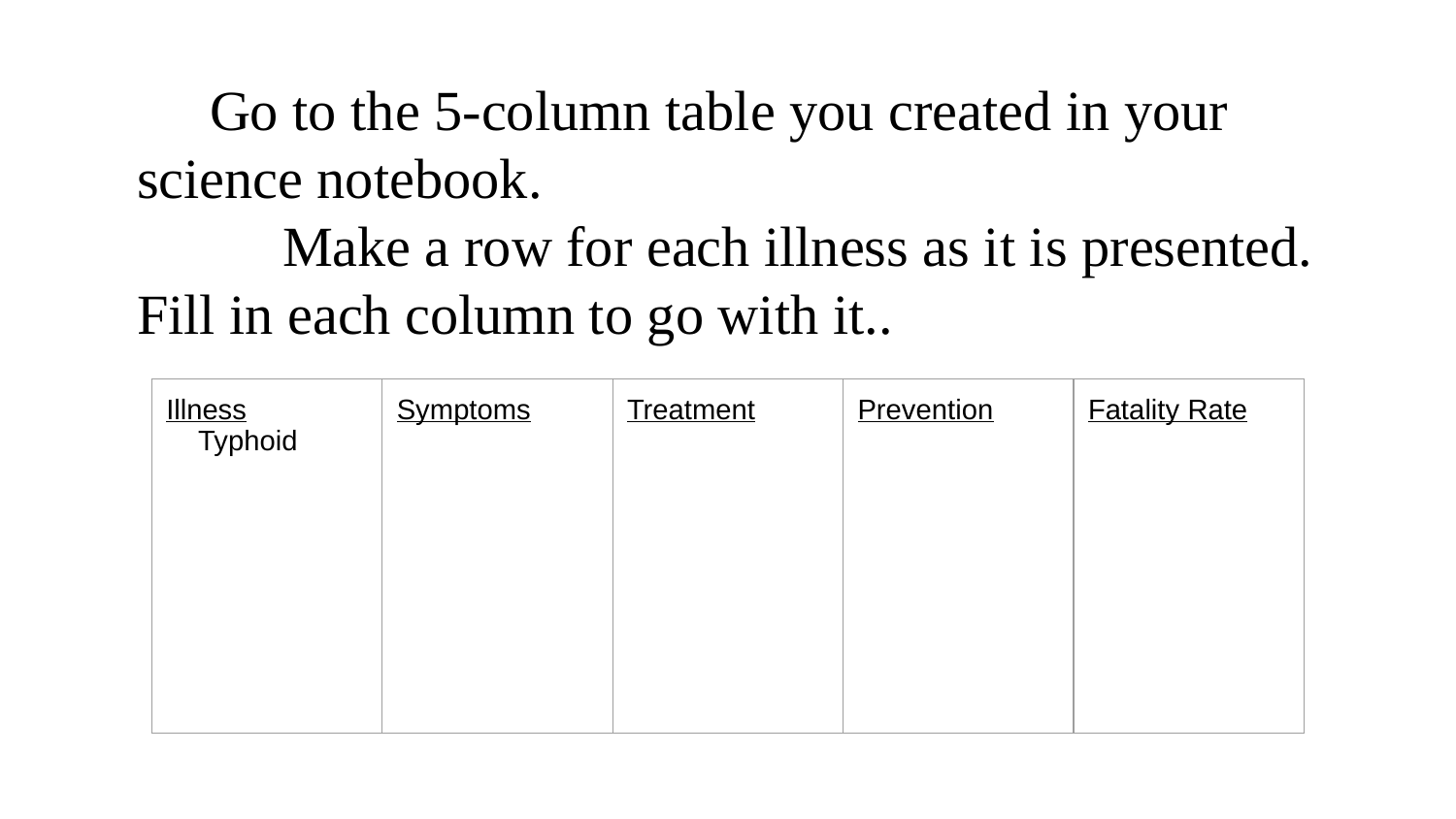

Go to the 5-column table you created in your science notebook.
	Make a row for each illness as it is presented.  Fill in each column to go with it..

| Illness Typhoid | Symptoms | Treatment | Prevention | Fatality Rate |
| --- | --- | --- | --- | --- |